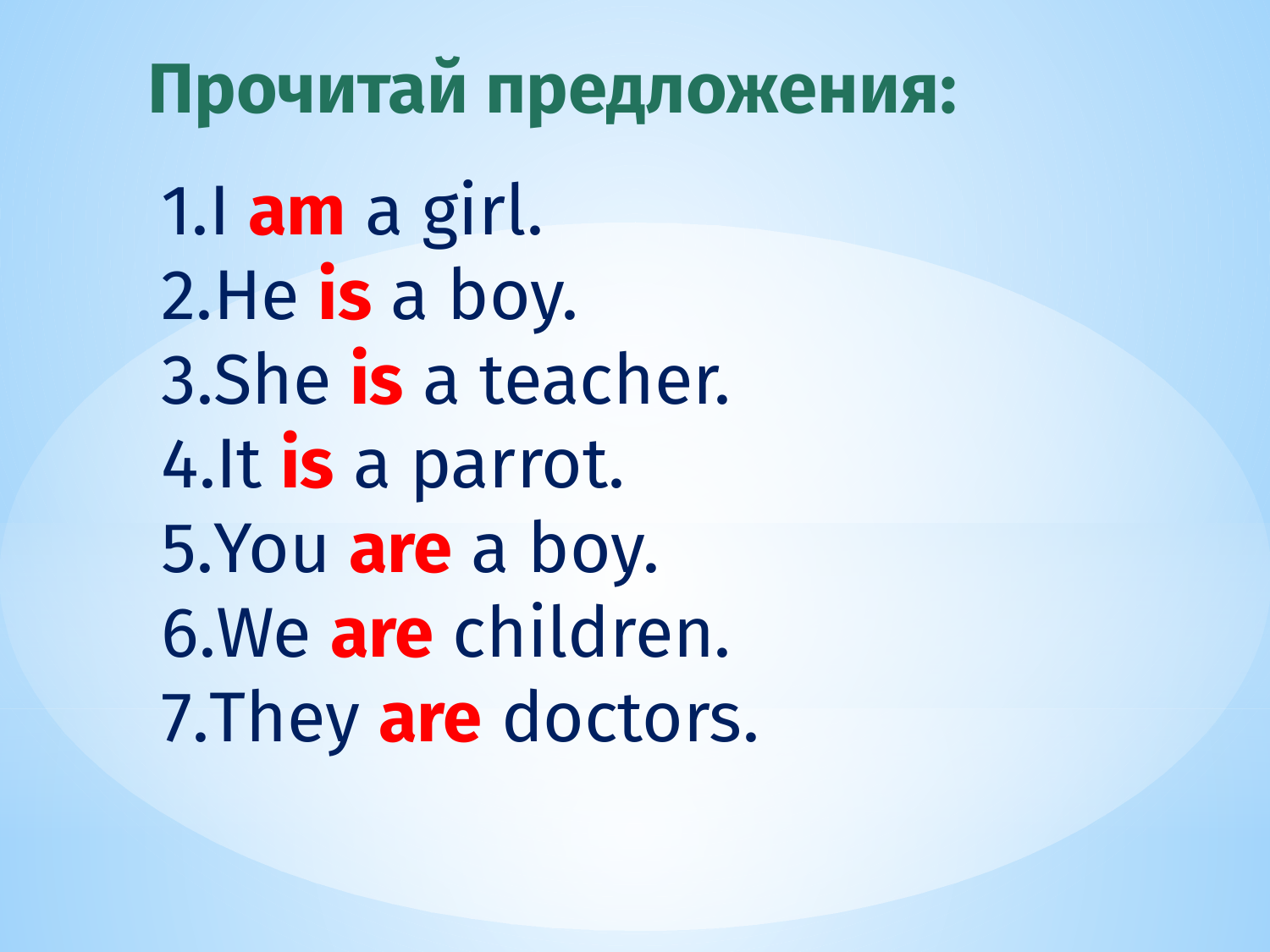

Прочитай предложения:
I am a girl.
He is a boy.
She is a teacher.
It is a parrot.
You are a boy.
We are children.
They are doctors.